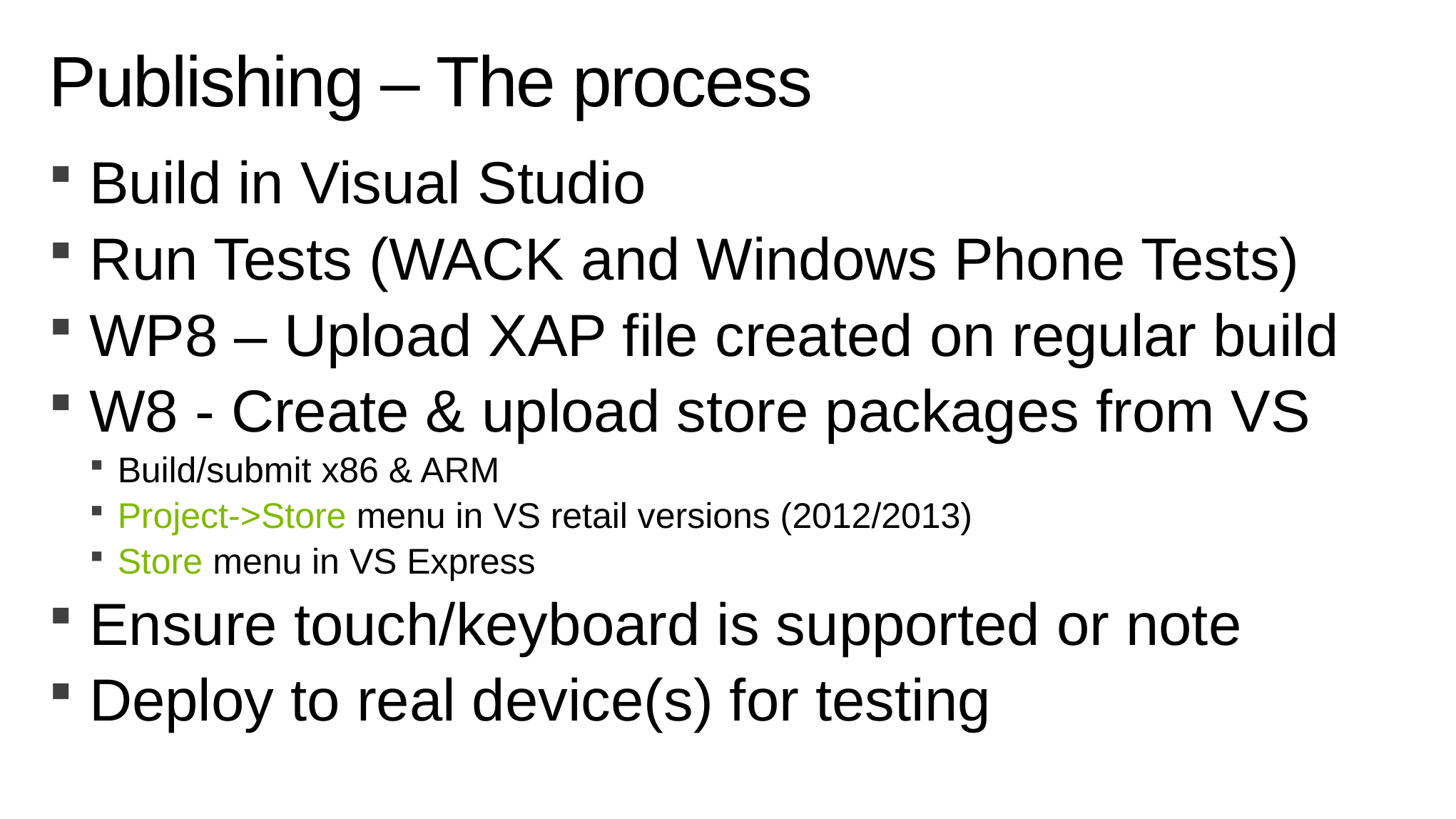

# Publishing – The process
Build in Visual Studio
Run Tests (WACK and Windows Phone Tests)
WP8 – Upload XAP file created on regular build
W8 - Create & upload store packages from VS
Build/submit x86 & ARM
Project->Store menu in VS retail versions (2012/2013)
Store menu in VS Express
Ensure touch/keyboard is supported or note
Deploy to real device(s) for testing